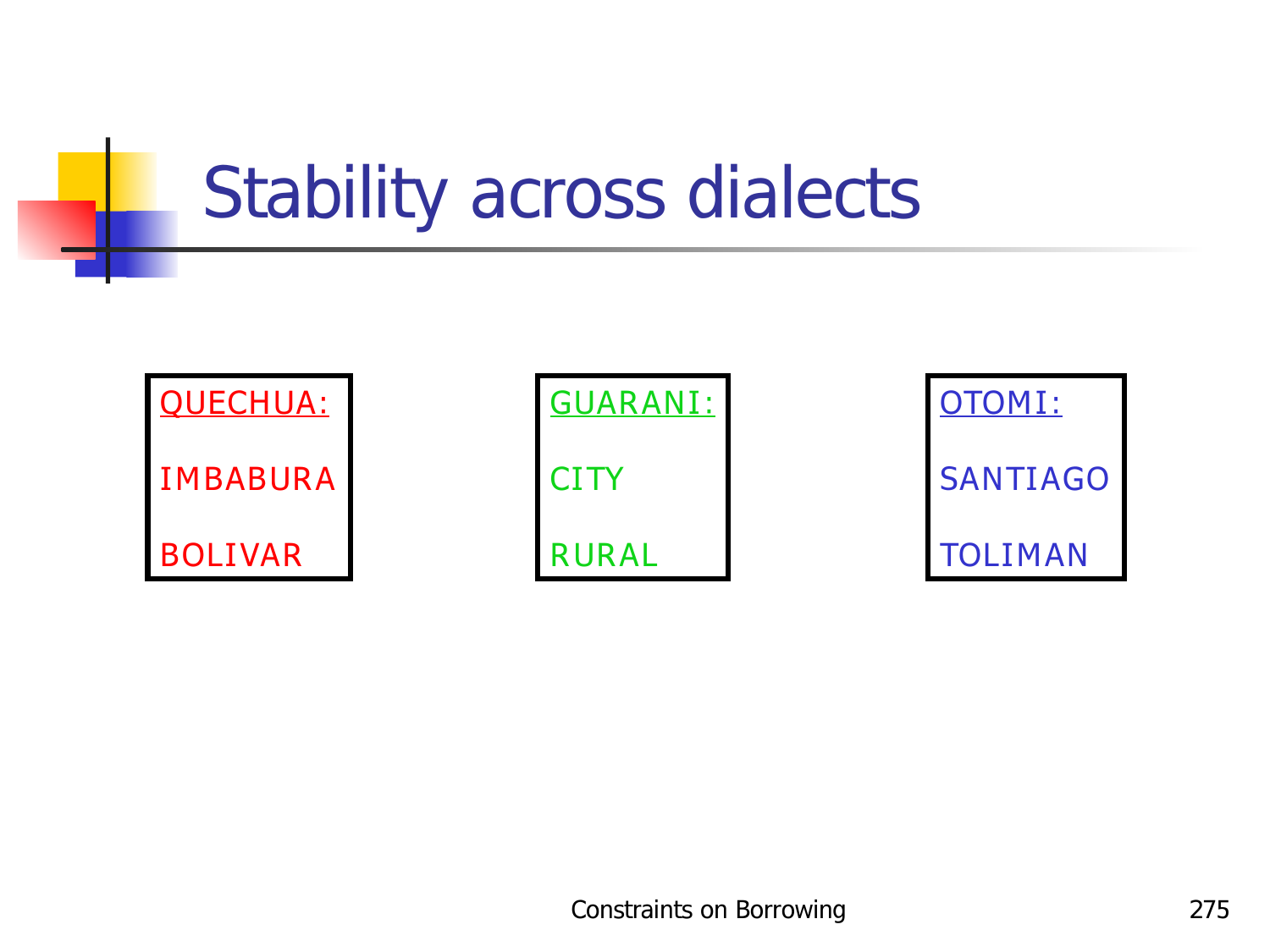

Stability across dialects
QUECHUA:
IMBABURA

BOLIVAR
GUARANI:
CITY

RURAL
OTOMI:
SANTIAGO

TOLIMAN

Constraints on Borrowing
275